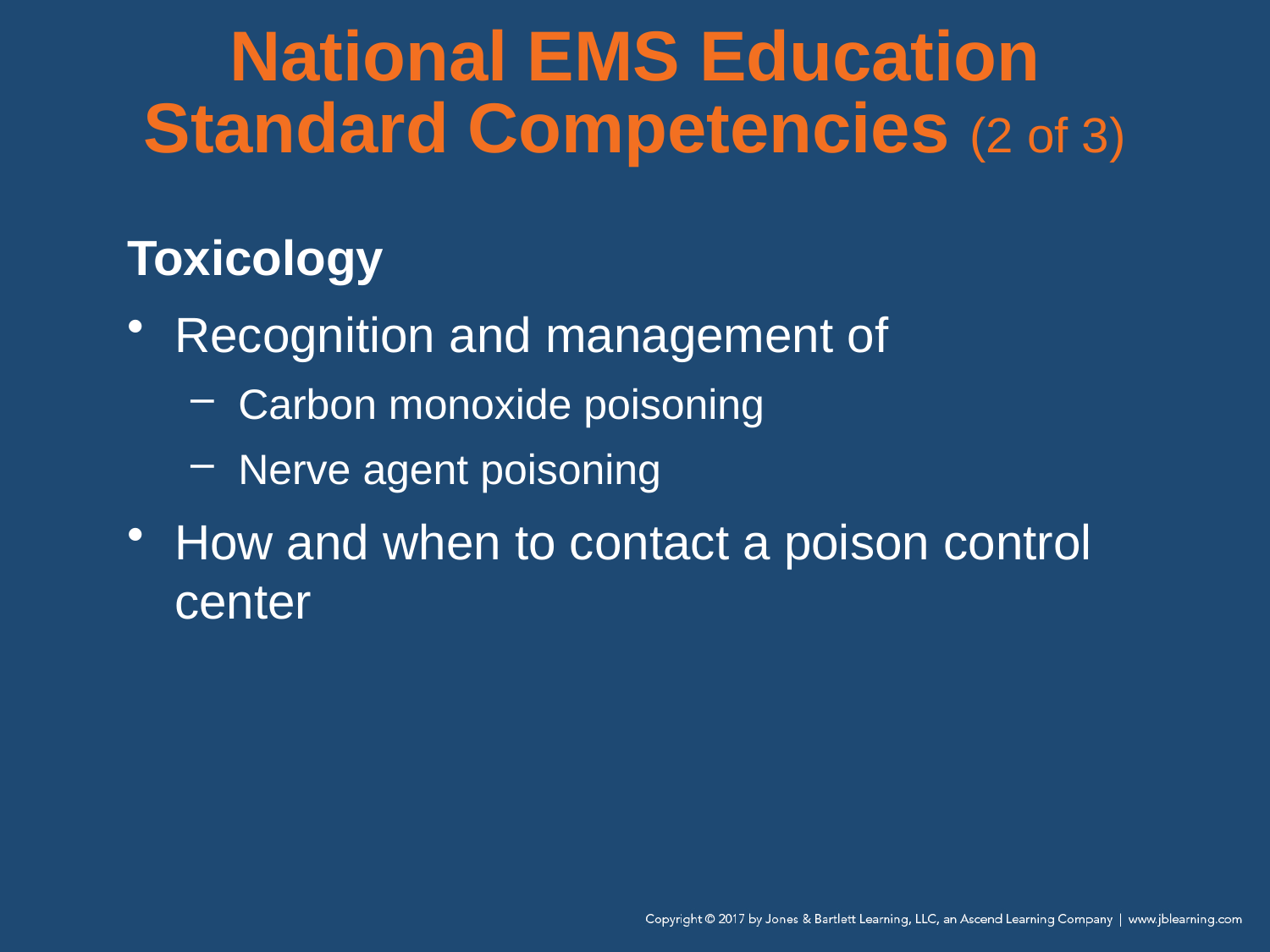

# National EMS Education Standard Competencies (2 of 3)
Toxicology
Recognition and management of
Carbon monoxide poisoning
Nerve agent poisoning
How and when to contact a poison control center